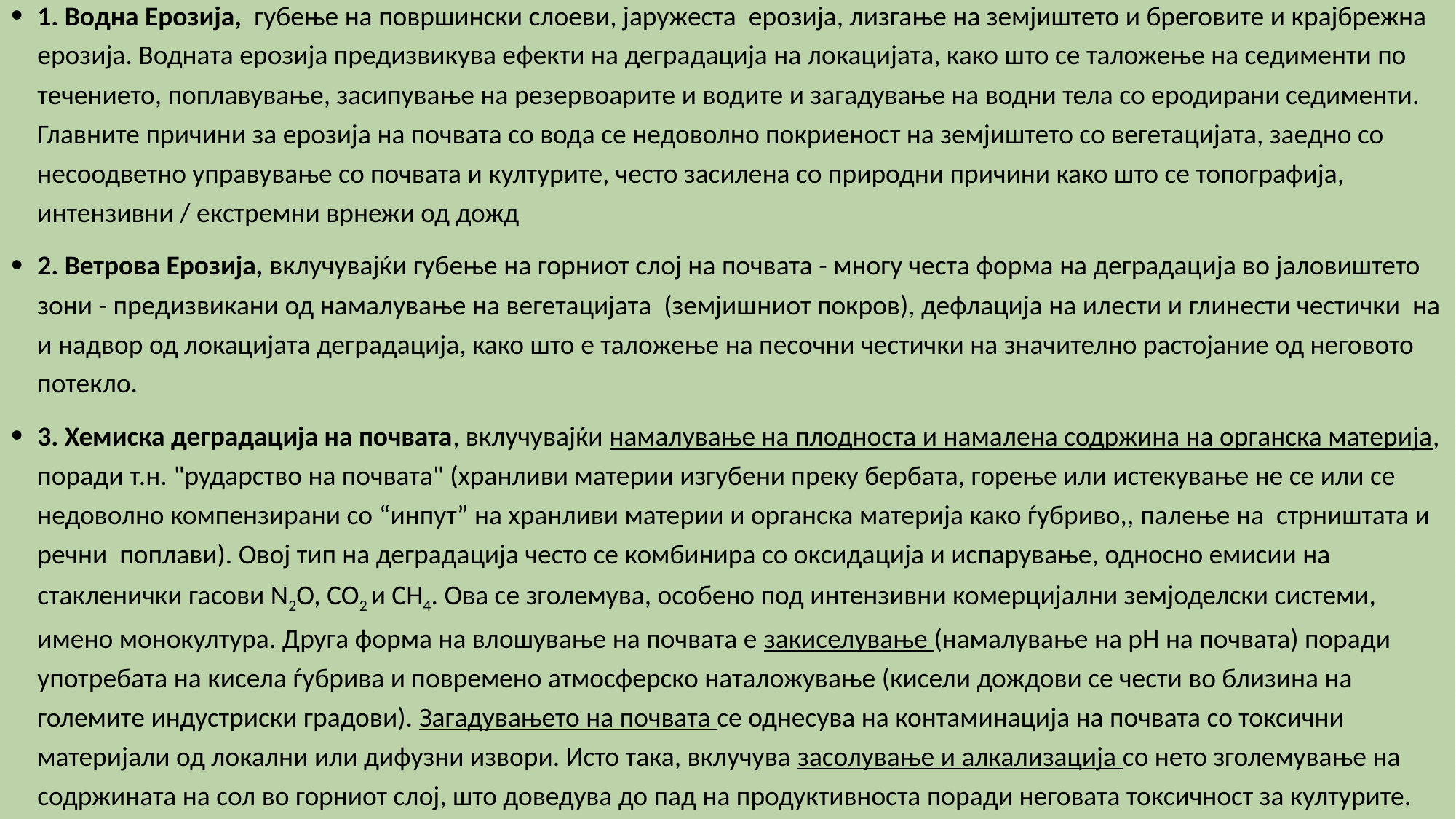

1. Водна Ерозија,  губење на површински слоеви, јаружеста  ерозија, лизгање на земјиштето и бреговите и крајбрежна ерозија. Водната ерозија предизвикува ефекти на деградација на локацијата, како што се таложење на седименти по течението, поплавување, засипување на резервоарите и водите и загадување на водни тела со еродирани седименти. Главните причини за ерозија на почвата со вода се недоволно покриеност на земјиштето со вегетацијата, заедно со несоодветно управување со почвата и културите, често засилена со природни причини како што се топографија, интензивни / екстремни врнежи од дожд
2. Ветрова Ерозија, вклучувајќи губење на горниот слој на почвата - многу честа форма на деградација во јаловиштето зони - предизвикани од намалување на вегетацијата  (земјишниот покров), дефлација на илести и глинести честички  на и надвор од локацијата деградација, како што е таложење на песочни честички на значително растојание од неговото потекло.
3. Хемиска деградација на почвата, вклучувајќи намалување на плодноста и намалена содржина на органска материја, поради т.н. "рударство на почвата" (хранливи материи изгубени преку бербата, горење или истекување не се или се недоволно компензирани со “инпут” на хранливи материи и органска материја како ѓубриво,, палење на  стрништата и речни  поплави). Овој тип на деградација често се комбинира со оксидација и испарување, односно емисии на стакленички гасови N2O, CO2 и CH4. Ова се зголемува, особено под интензивни комерцијални земјоделски системи, имено монокултура. Друга форма на влошување на почвата е закиселување (намалување на pH на почвата) поради употребата на кисела ѓубрива и повремено атмосферско наталожување (кисели дождови се чести во близина на големите индустриски градови). Загадувањето на почвата се однесува на контаминација на почвата со токсични материјали од локални или дифузни извори. Исто така, вклучува засолување и алкализација со нето зголемување на содржината на сол во горниот слој, што доведува до пад на продуктивноста поради неговата токсичност за културите.